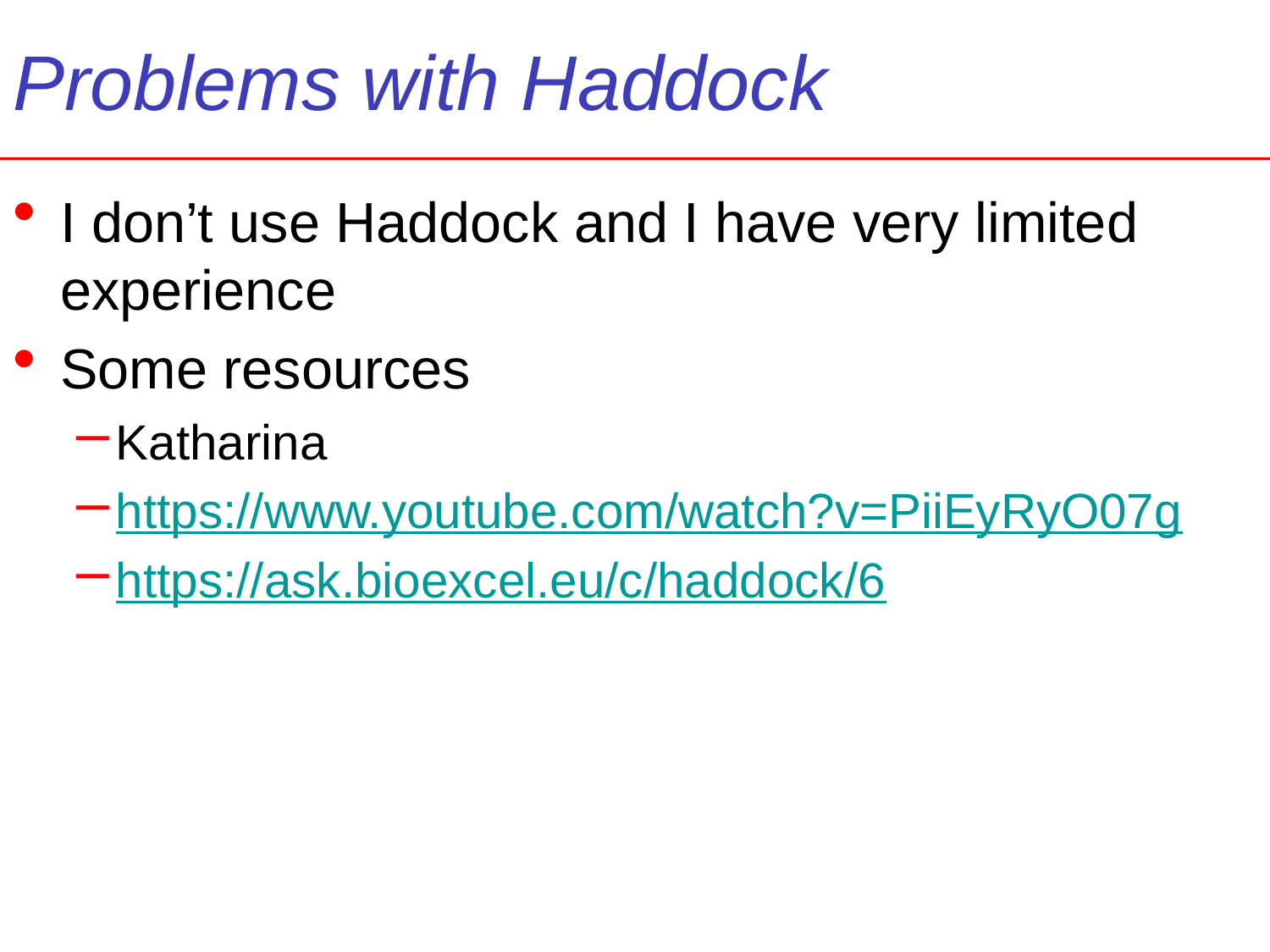

# Problems with Haddock
I don’t use Haddock and I have very limited experience
Some resources
Katharina
https://www.youtube.com/watch?v=PiiEyRyO07g
https://ask.bioexcel.eu/c/haddock/6